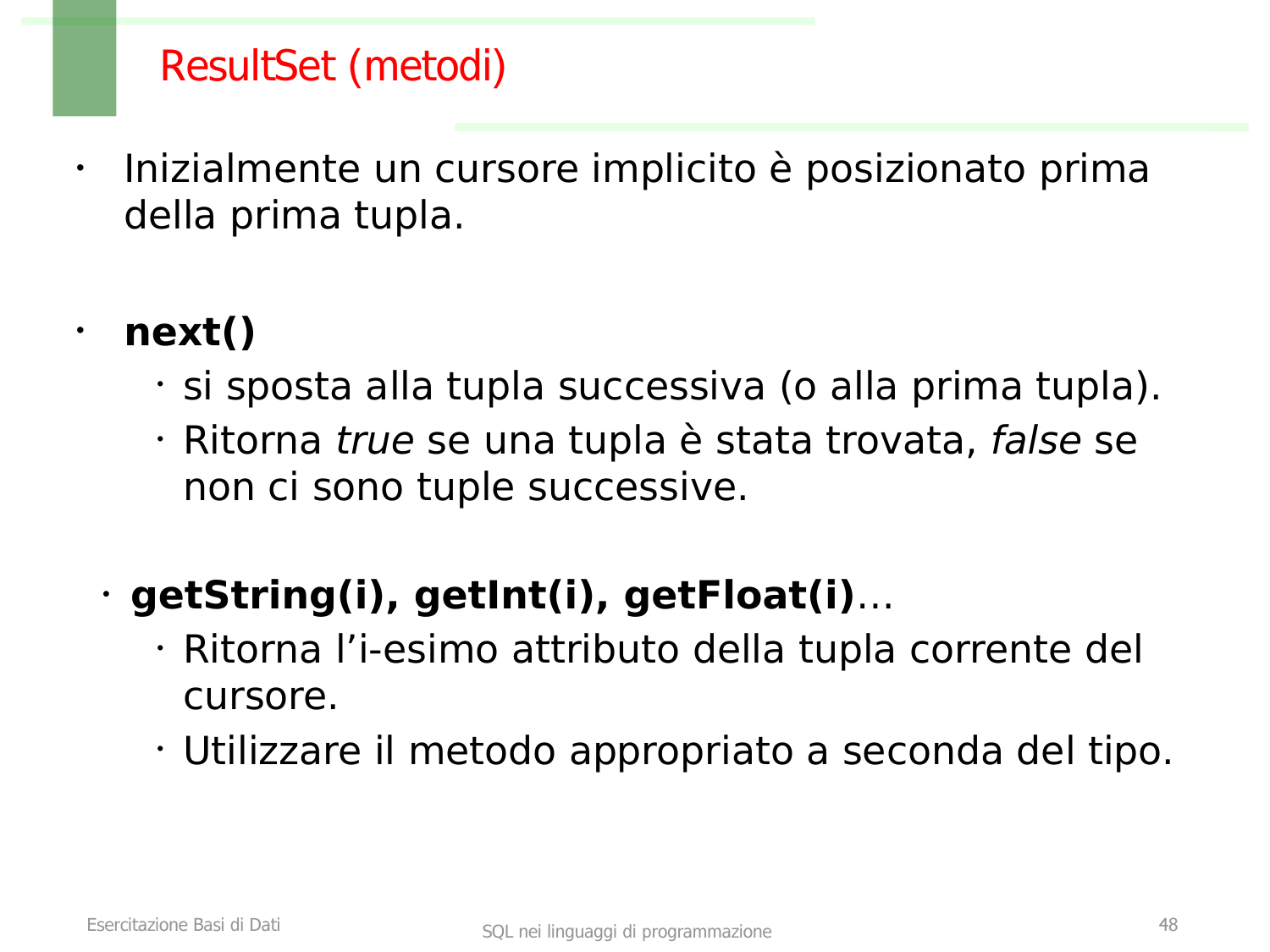

# ResultSet (metodi)
Inizialmente un cursore implicito è posizionato prima della prima tupla.

next()
si sposta alla tupla successiva (o alla prima tupla).
Ritorna true se una tupla è stata trovata, false se non ci sono tuple successive.

getString(i), getInt(i), getFloat(i)…
Ritorna l’i-esimo attributo della tupla corrente del cursore.
Utilizzare il metodo appropriato a seconda del tipo.

SQL nei linguaggi di programmazione